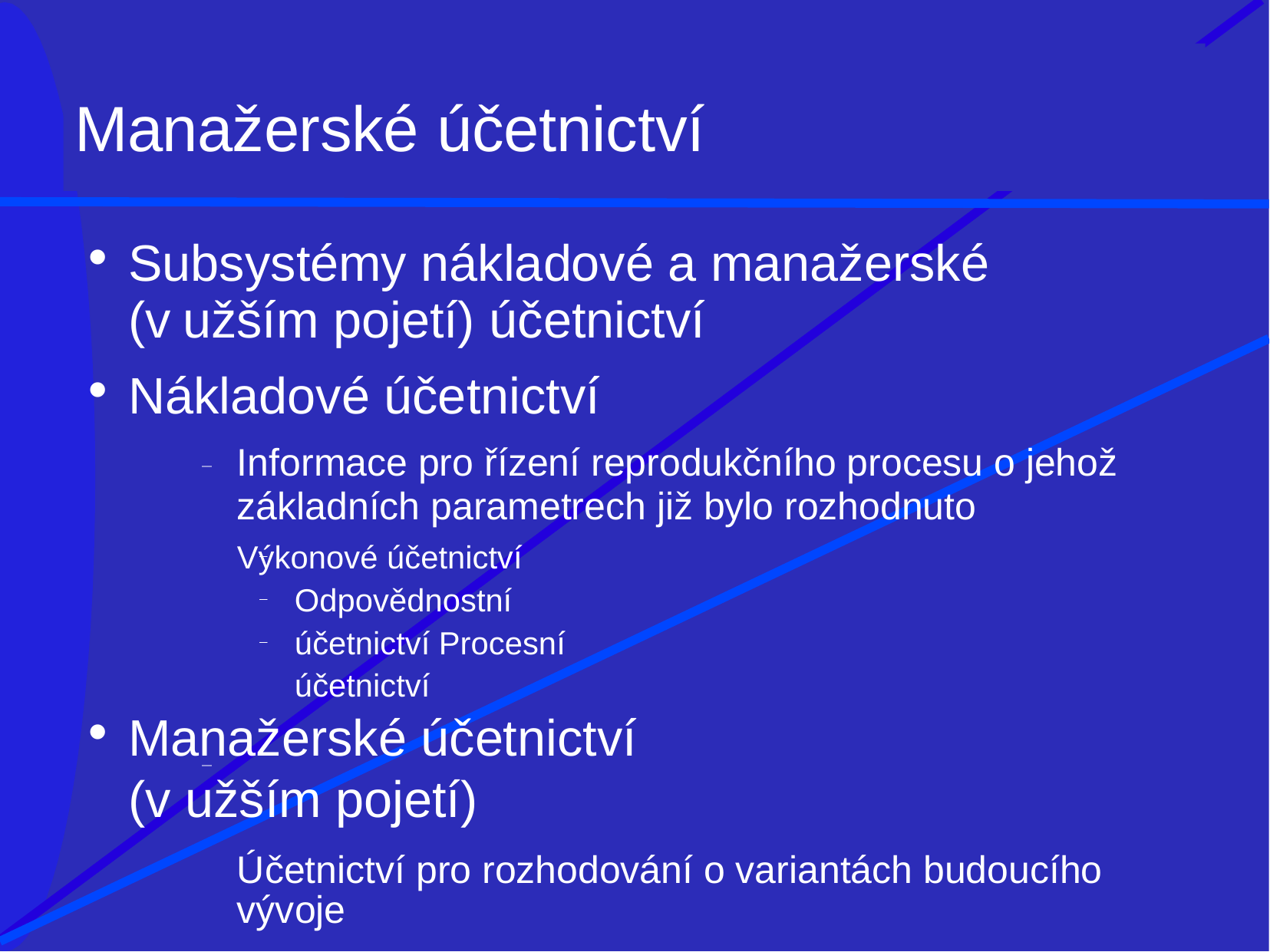

# Manažerské účetnictví
Subsystémy nákladové a manažerské (v užším pojetí) účetnictví
Nákladové účetnictví
Informace pro řízení reprodukčního procesu o jehož
základních parametrech již bylo rozhodnuto
Výkonové účetnictví Odpovědnostní účetnictví Procesní účetnictví
Manažerské účetnictví (v užším pojetí)
Účetnictví pro rozhodování o variantách budoucího vývoje